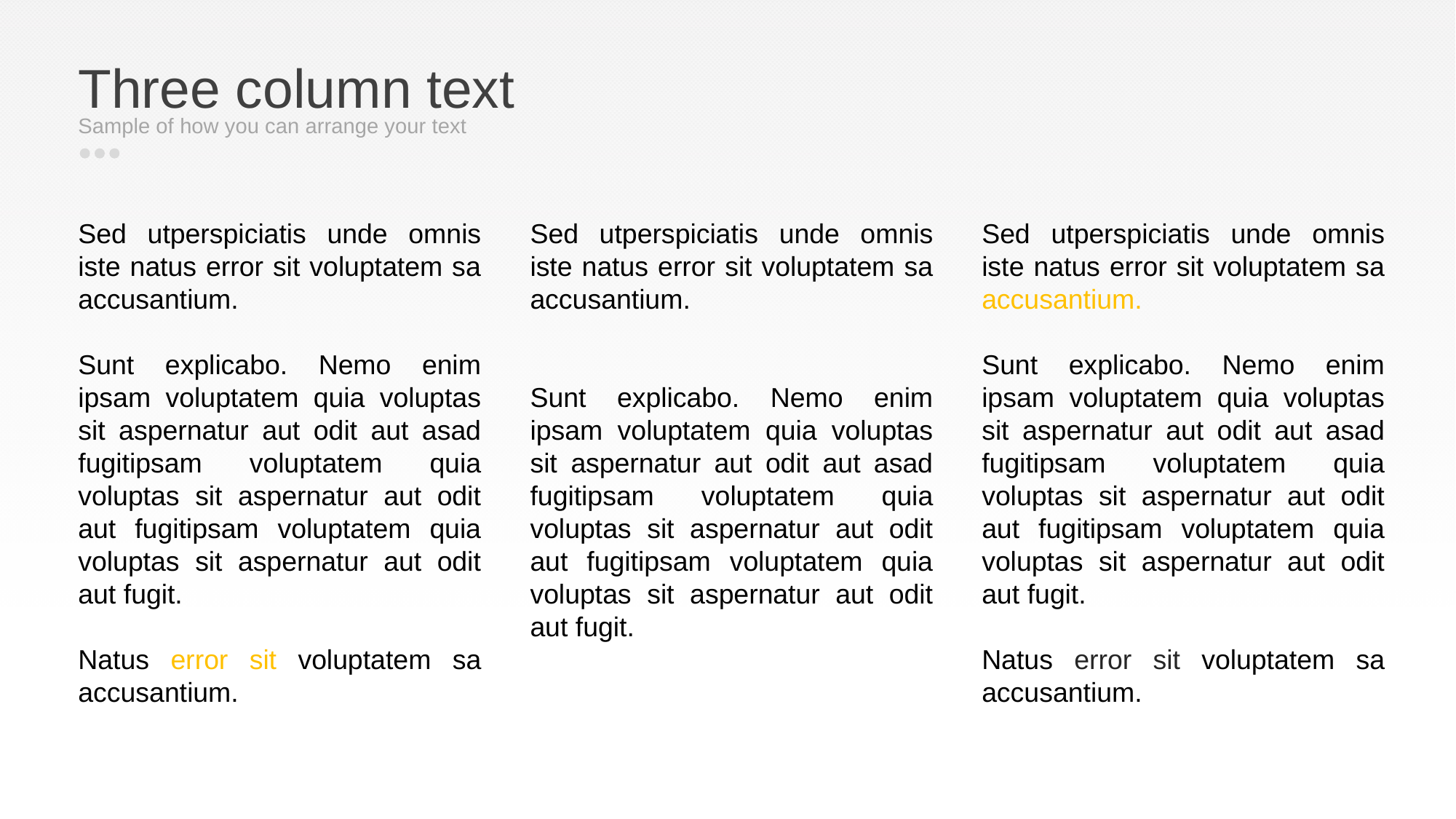

Three column text
Sample of how you can arrange your text

Sed utperspiciatis unde omnis iste natus error sit voluptatem sa accusantium.
Sunt explicabo. Nemo enim ipsam voluptatem quia voluptas sit aspernatur aut odit aut asad fugitipsam voluptatem quia voluptas sit aspernatur aut odit aut fugitipsam voluptatem quia voluptas sit aspernatur aut odit aut fugit.

Natus error sit voluptatem sa accusantium.
Sed utperspiciatis unde omnis iste natus error sit voluptatem sa accusantium.

Sunt explicabo. Nemo enim ipsam voluptatem quia voluptas sit aspernatur aut odit aut asad fugitipsam voluptatem quia voluptas sit aspernatur aut odit aut fugitipsam voluptatem quia voluptas sit aspernatur aut odit aut fugit.

Sed utperspiciatis unde omnis iste natus error sit voluptatem sa accusantium.
Sunt explicabo. Nemo enim ipsam voluptatem quia voluptas sit aspernatur aut odit aut asad fugitipsam voluptatem quia voluptas sit aspernatur aut odit aut fugitipsam voluptatem quia voluptas sit aspernatur aut odit aut fugit.

Natus error sit voluptatem sa accusantium.